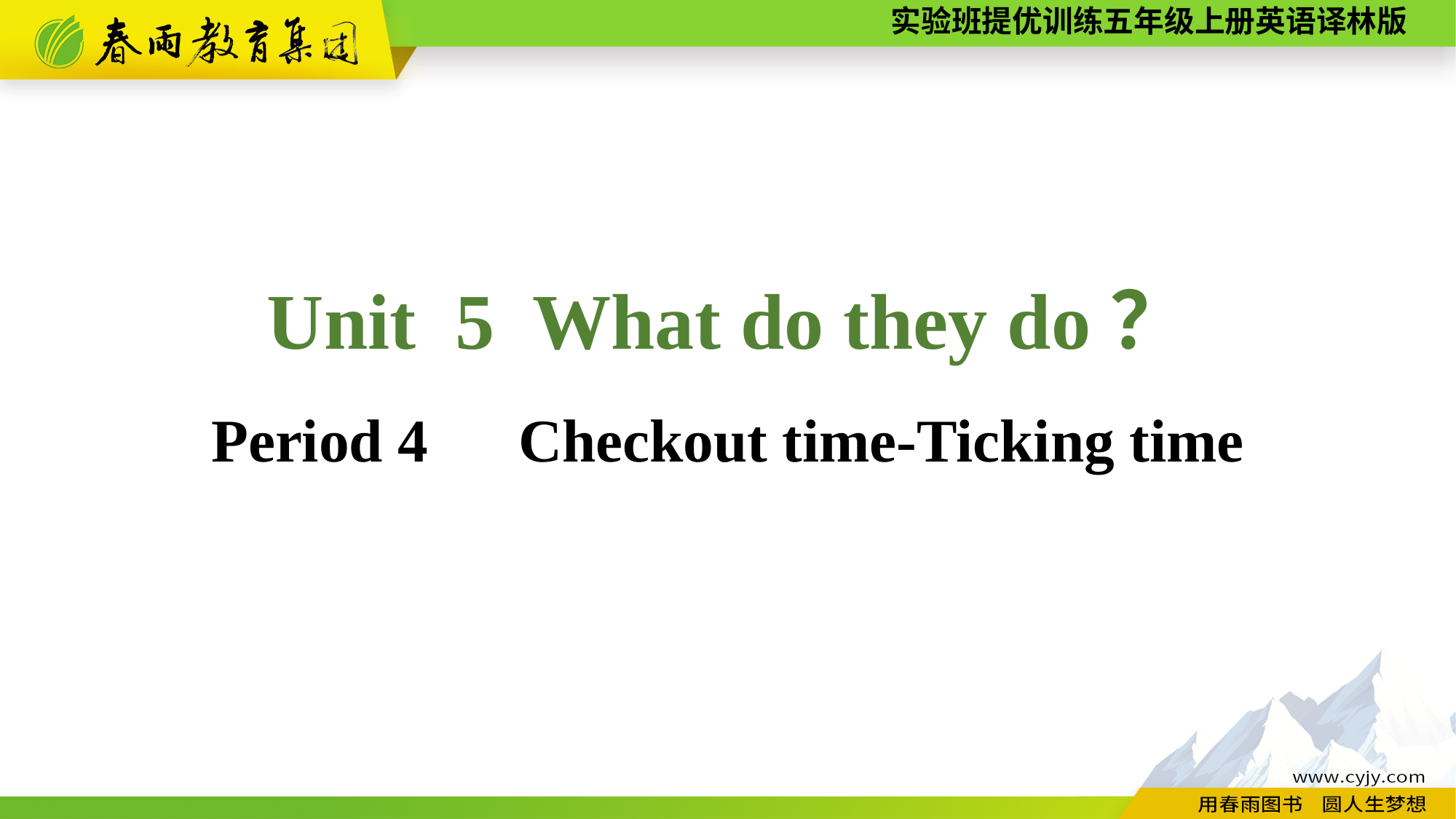

Unit  5  What do they do？
Period 4　Checkout time-Ticking time